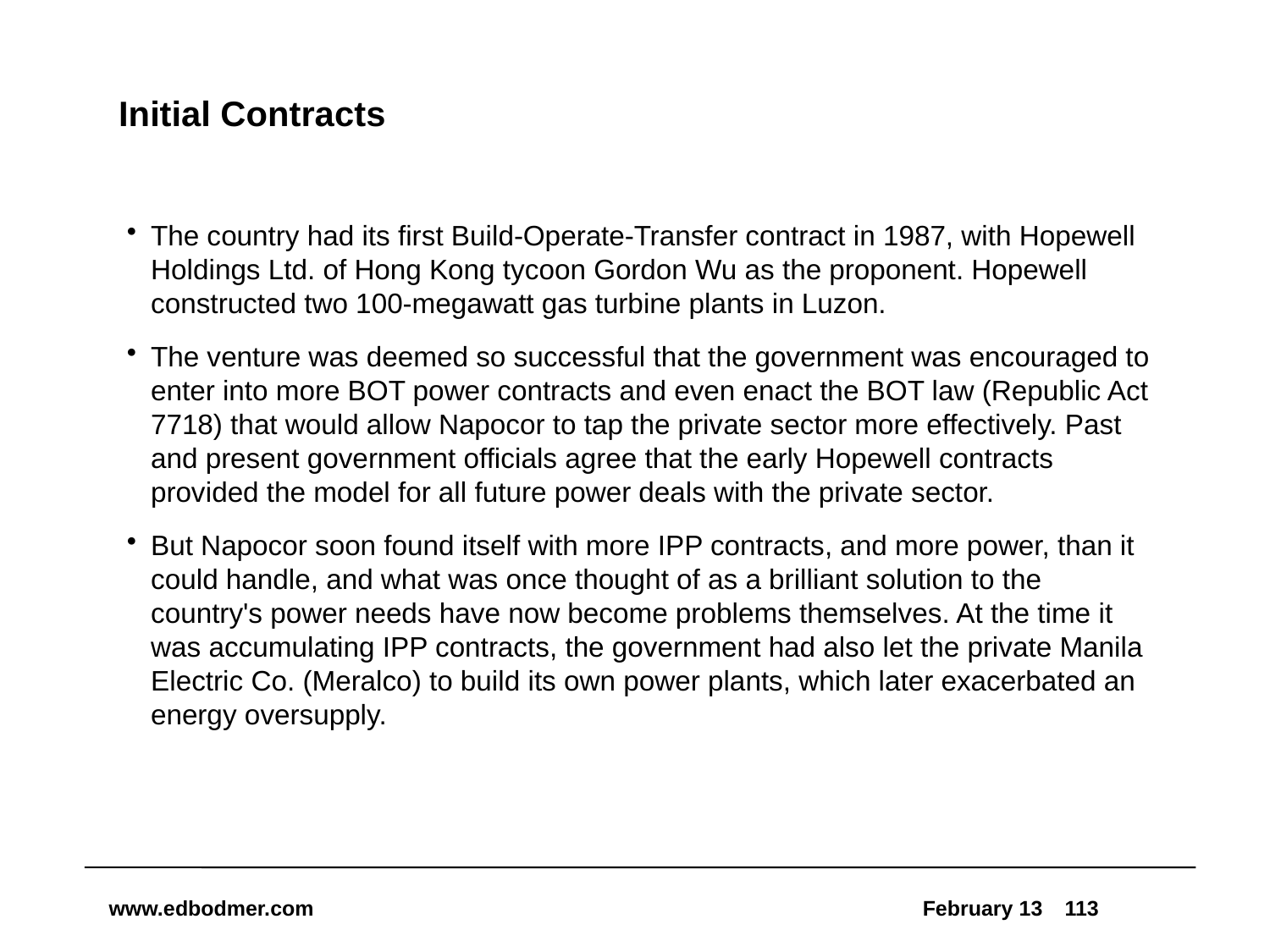

# Initial Contracts
The country had its first Build-Operate-Transfer contract in 1987, with Hopewell Holdings Ltd. of Hong Kong tycoon Gordon Wu as the proponent. Hopewell constructed two 100-megawatt gas turbine plants in Luzon.
The venture was deemed so successful that the government was encouraged to enter into more BOT power contracts and even enact the BOT law (Republic Act 7718) that would allow Napocor to tap the private sector more effectively. Past and present government officials agree that the early Hopewell contracts provided the model for all future power deals with the private sector.
But Napocor soon found itself with more IPP contracts, and more power, than it could handle, and what was once thought of as a brilliant solution to the country's power needs have now become problems themselves. At the time it was accumulating IPP contracts, the government had also let the private Manila Electric Co. (Meralco) to build its own power plants, which later exacerbated an energy oversupply.